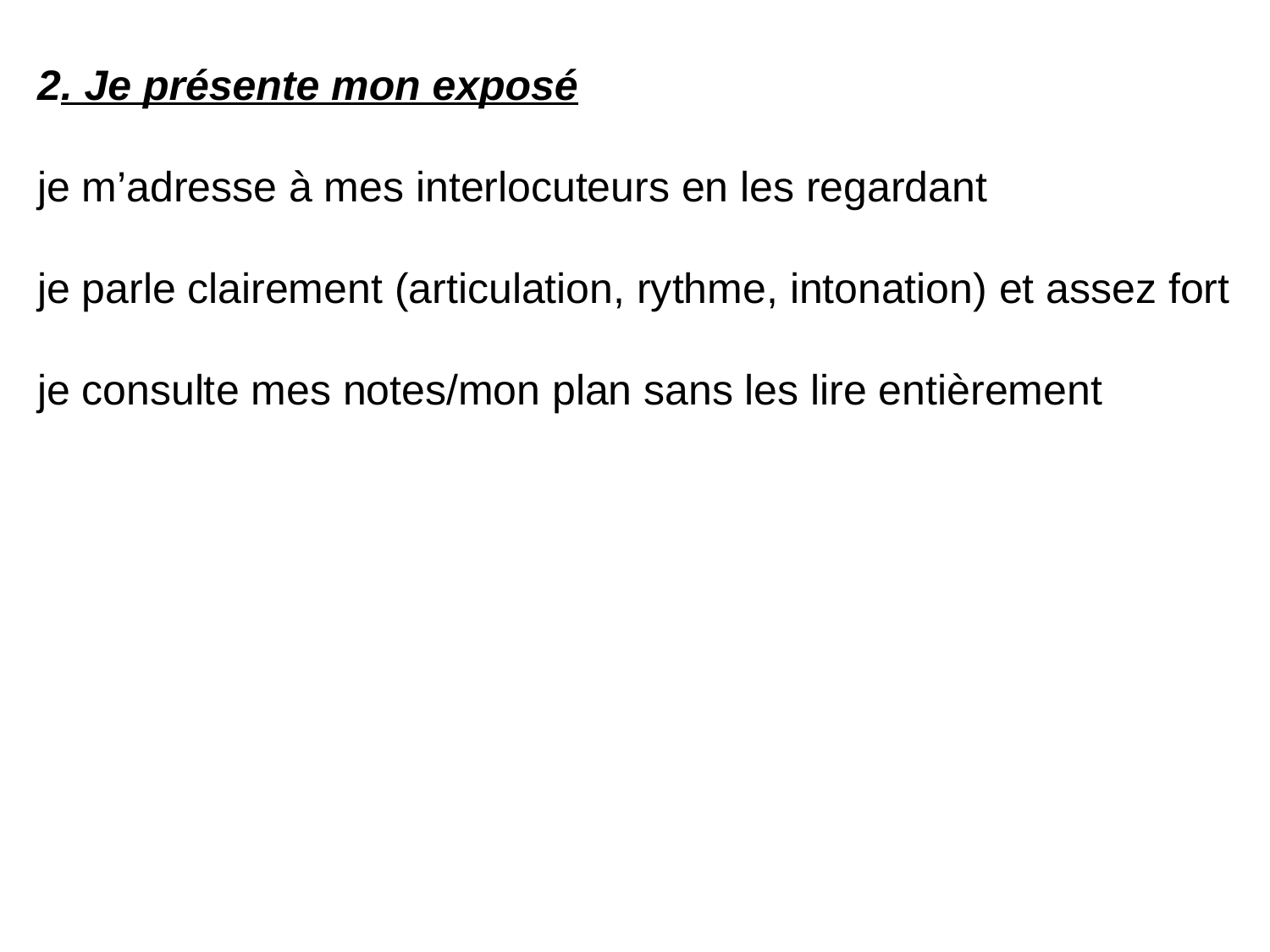

2. Je présente mon exposé

je m’adresse à mes interlocuteurs en les regardant

je parle clairement (articulation, rythme, intonation) et assez fort

je consulte mes notes/mon plan sans les lire entièrement